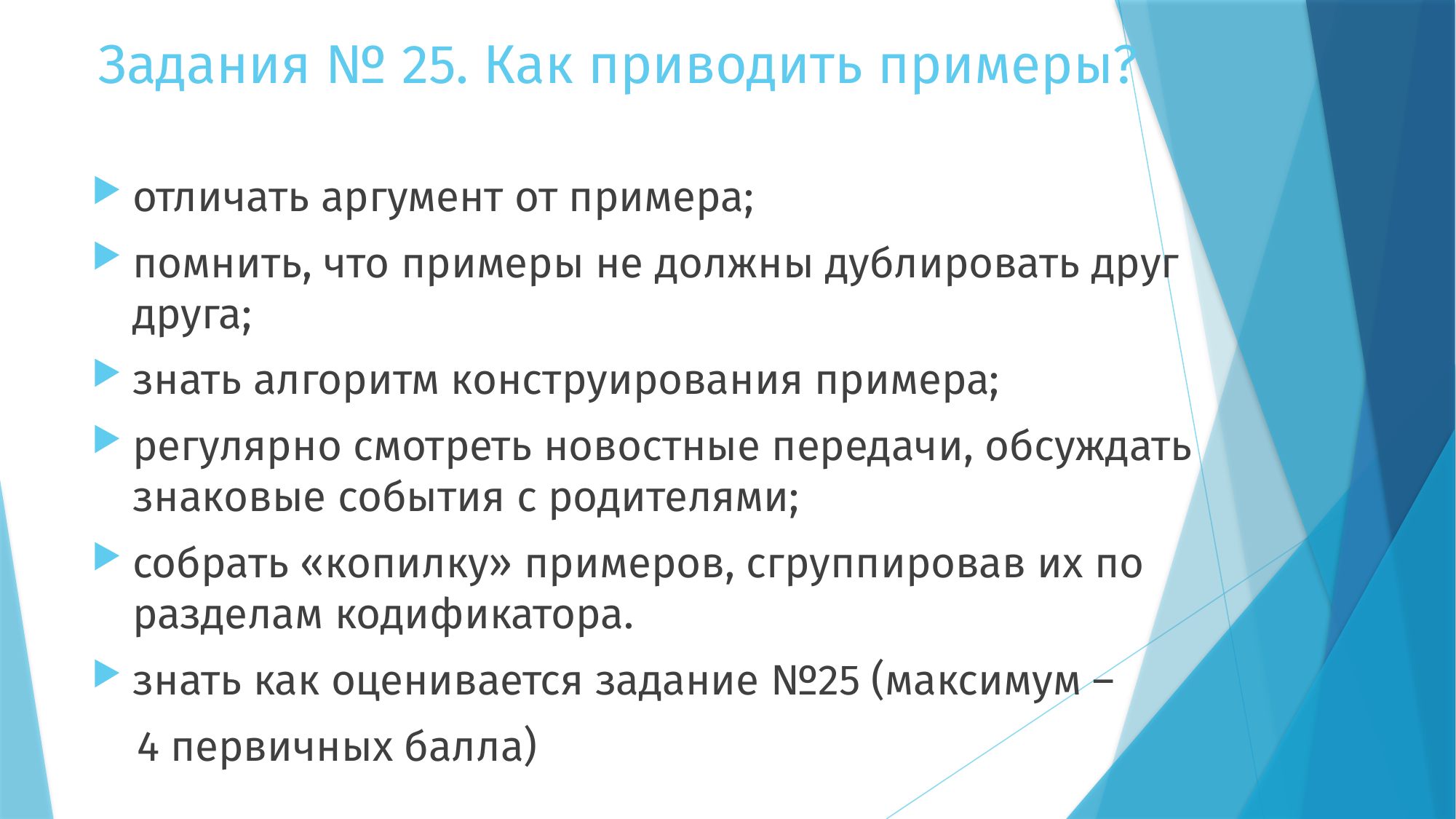

# Задания № 25. Как приводить примеры?

отличать аргумент от примера;
помнить, что примеры не должны дублировать друг друга;
знать алгоритм конструирования примера;
регулярно смотреть новостные передачи, обсуждать знаковые события с родителями;
собрать «копилку» примеров, сгруппировав их по разделам кодификатора.
знать как оценивается задание №25 (максимум –
    4 первичных балла)